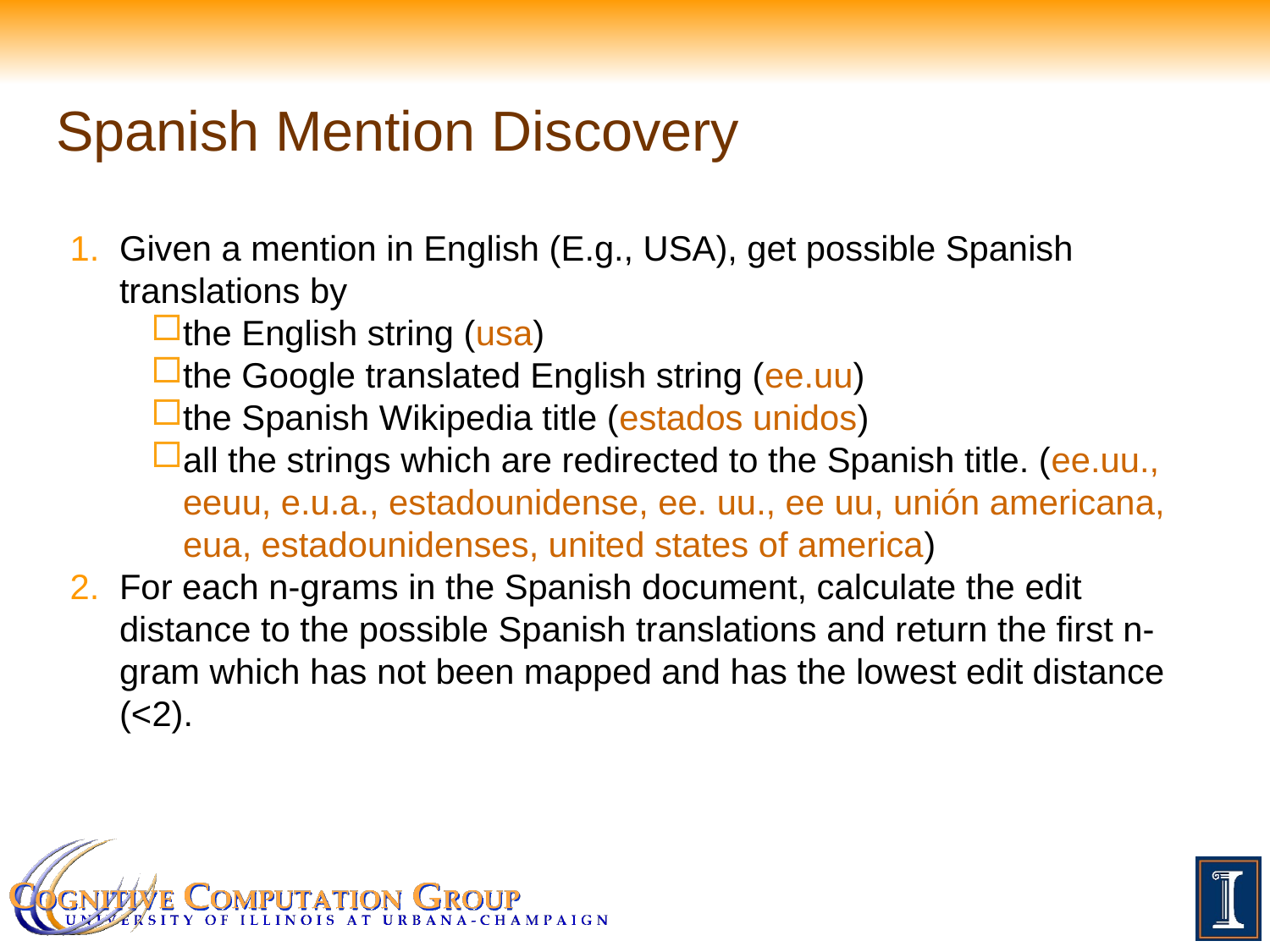

# Spanish Mention Discovery
Given a mention in English (E.g., USA), get possible Spanish translations by
the English string (usa)
the Google translated English string (ee.uu)
the Spanish Wikipedia title (estados unidos)
all the strings which are redirected to the Spanish title. (ee.uu., eeuu, e.u.a., estadounidense, ee. uu., ee uu, unión americana, eua, estadounidenses, united states of america)
For each n-grams in the Spanish document, calculate the edit distance to the possible Spanish translations and return the first n-gram which has not been mapped and has the lowest edit distance (<2).